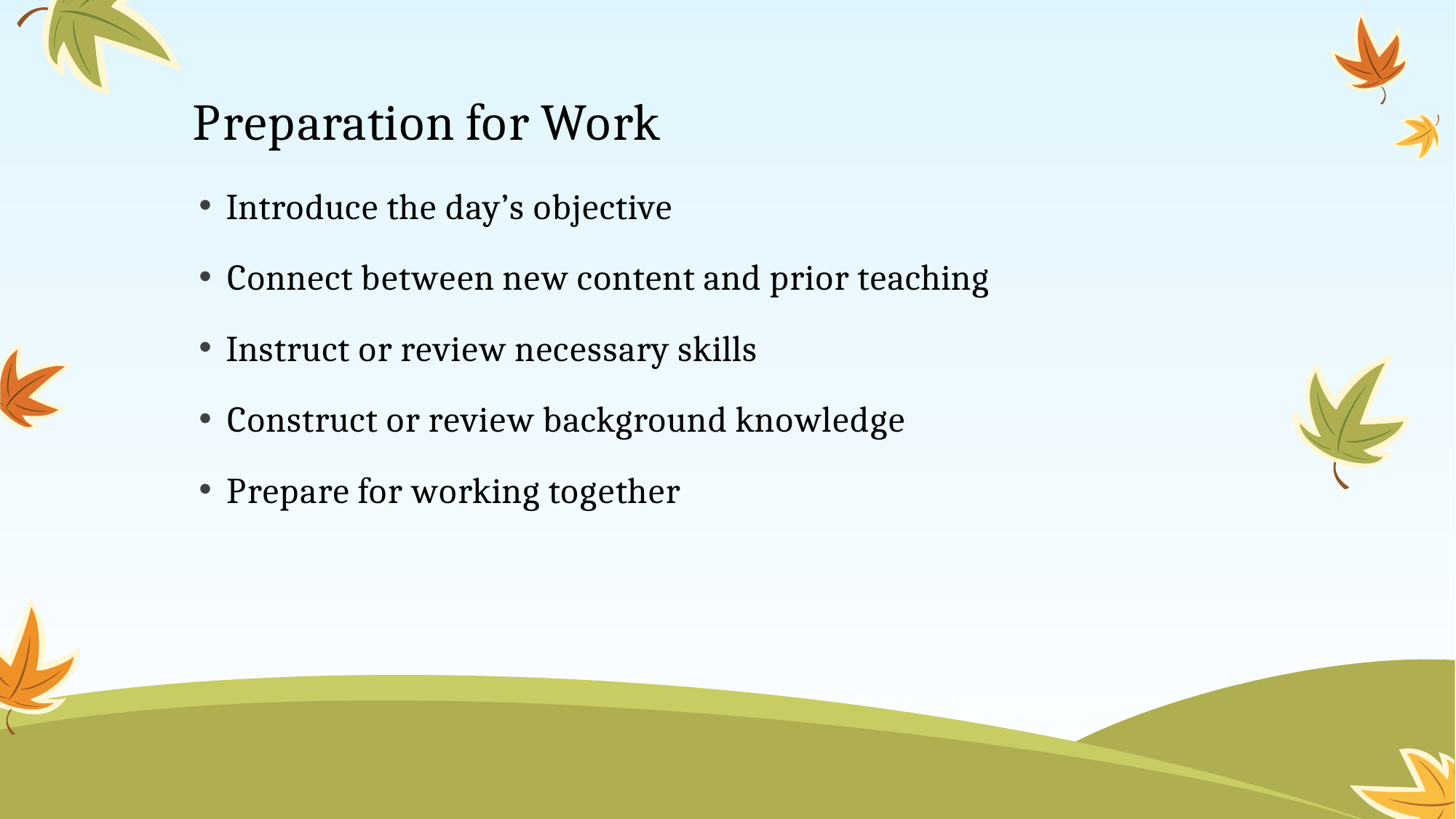

# Preparation for Work
Introduce the day’s objective
Connect between new content and prior teaching
Instruct or review necessary skills
Construct or review background knowledge
Prepare for working together